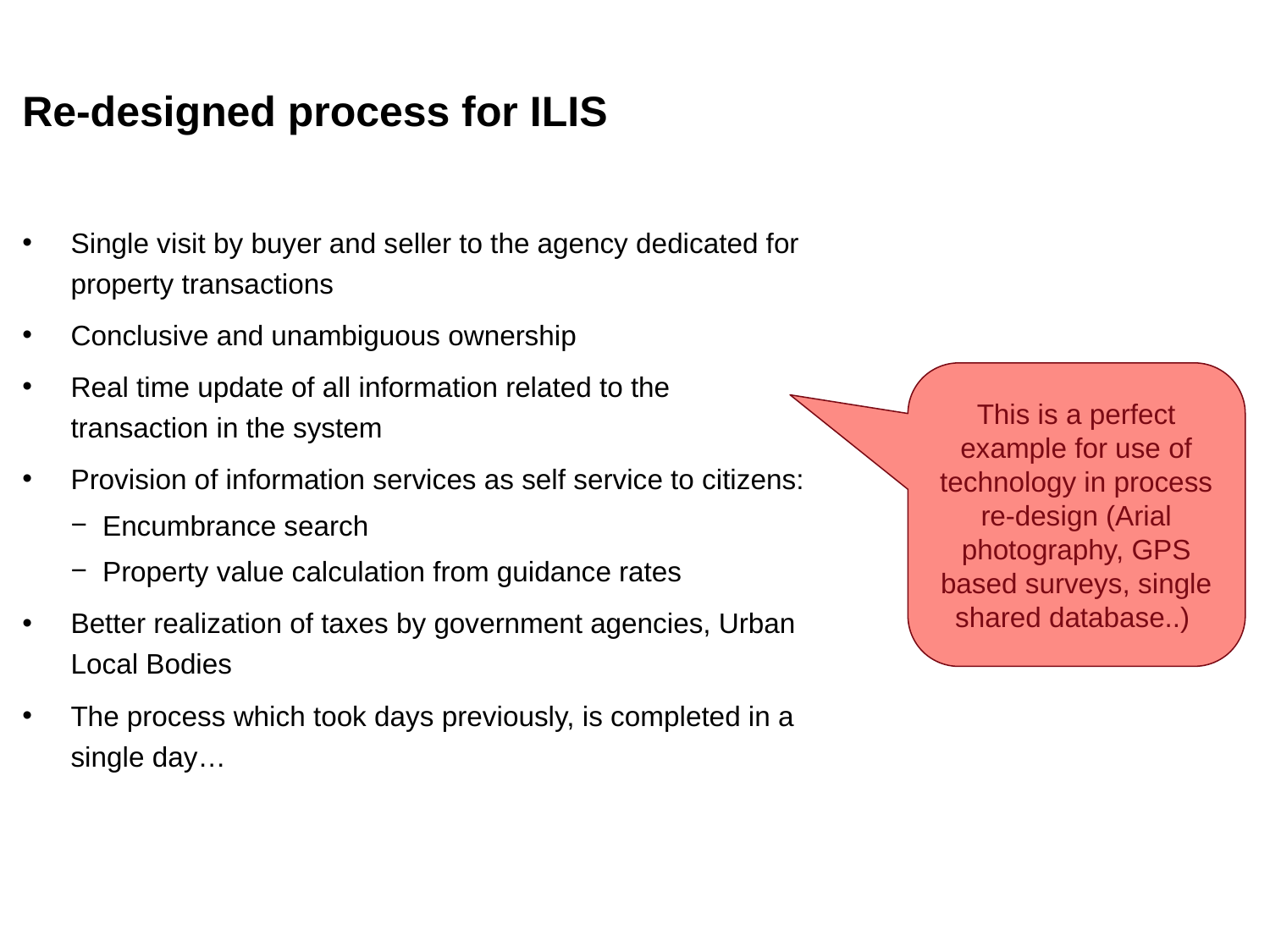

# Re-designed process for ILIS
Single visit by buyer and seller to the agency dedicated for property transactions
Conclusive and unambiguous ownership
Real time update of all information related to the transaction in the system
Provision of information services as self service to citizens:
Encumbrance search
Property value calculation from guidance rates
Better realization of taxes by government agencies, Urban Local Bodies
The process which took days previously, is completed in a single day…

This is a perfect example for use of technology in process re-design (Arial photography, GPS based surveys, single shared database..)